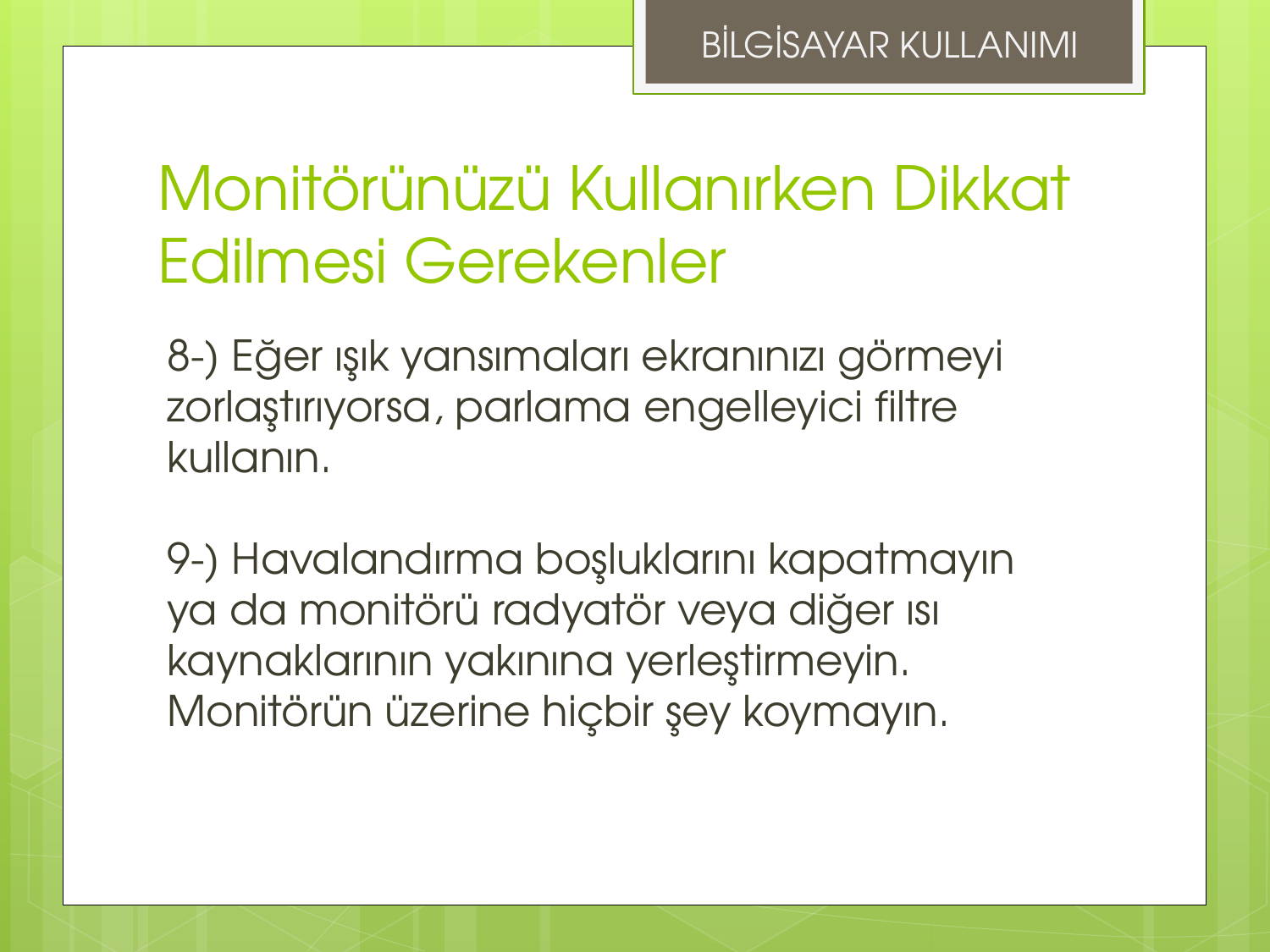

BİLGİSAYAR KULLANIMI
# Monitörünüzü Kullanırken Dikkat Edilmesi Gerekenler
8-) Eğer ışık yansımaları ekranınızı görmeyi zorlaştırıyorsa, parlama engelleyici filtre kullanın.
9-) Havalandırma boşluklarını kapatmayın ya da monitörü radyatör veya diğer ısı kaynaklarının yakınına yerleştirmeyin. Monitörün üzerine hiçbir şey koymayın.